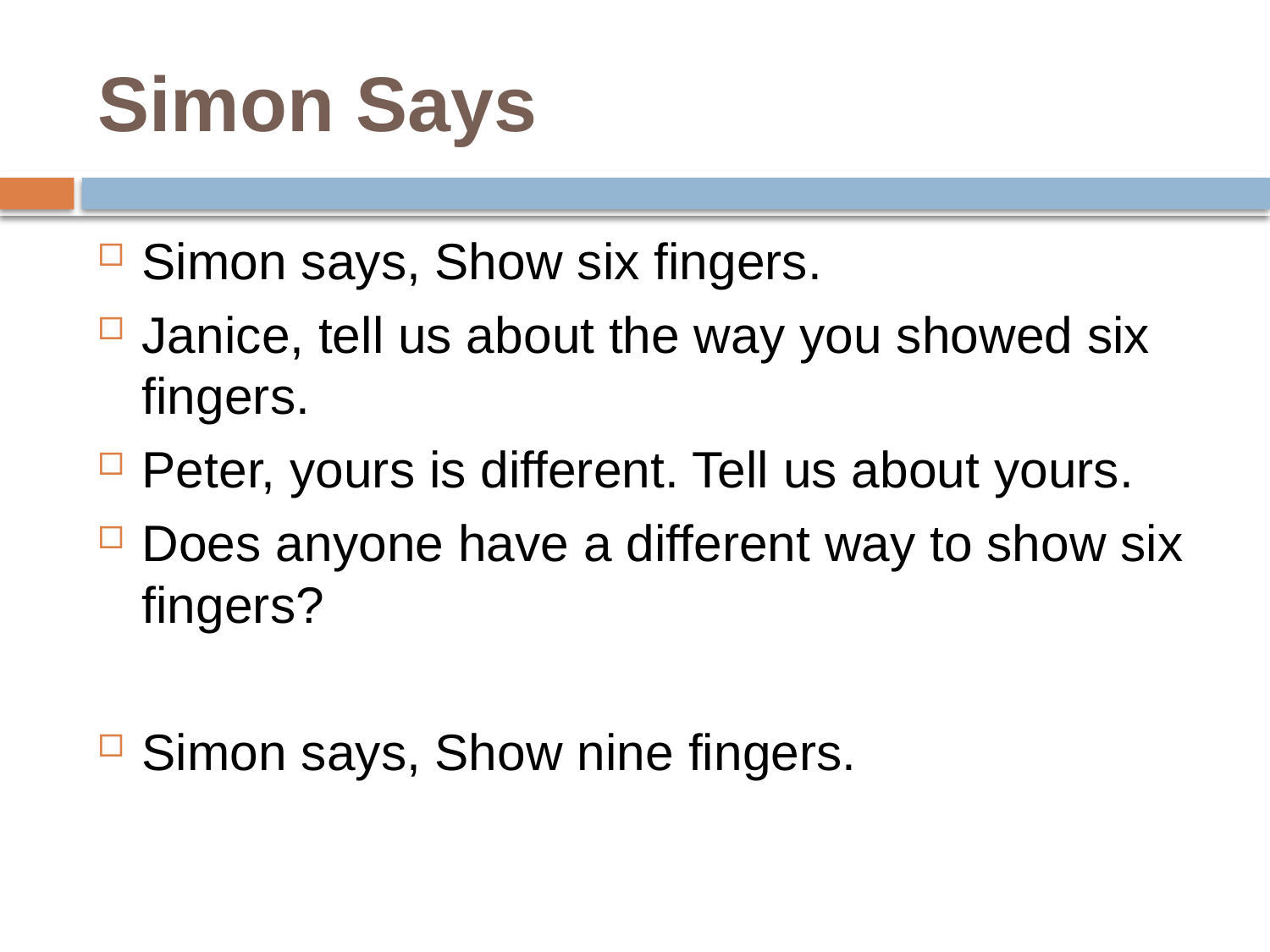

# Simon Says
Simon says, Show six fingers.
Janice, tell us about the way you showed six fingers.
Peter, yours is different. Tell us about yours.
Does anyone have a different way to show six fingers?

Simon says, Show nine fingers.